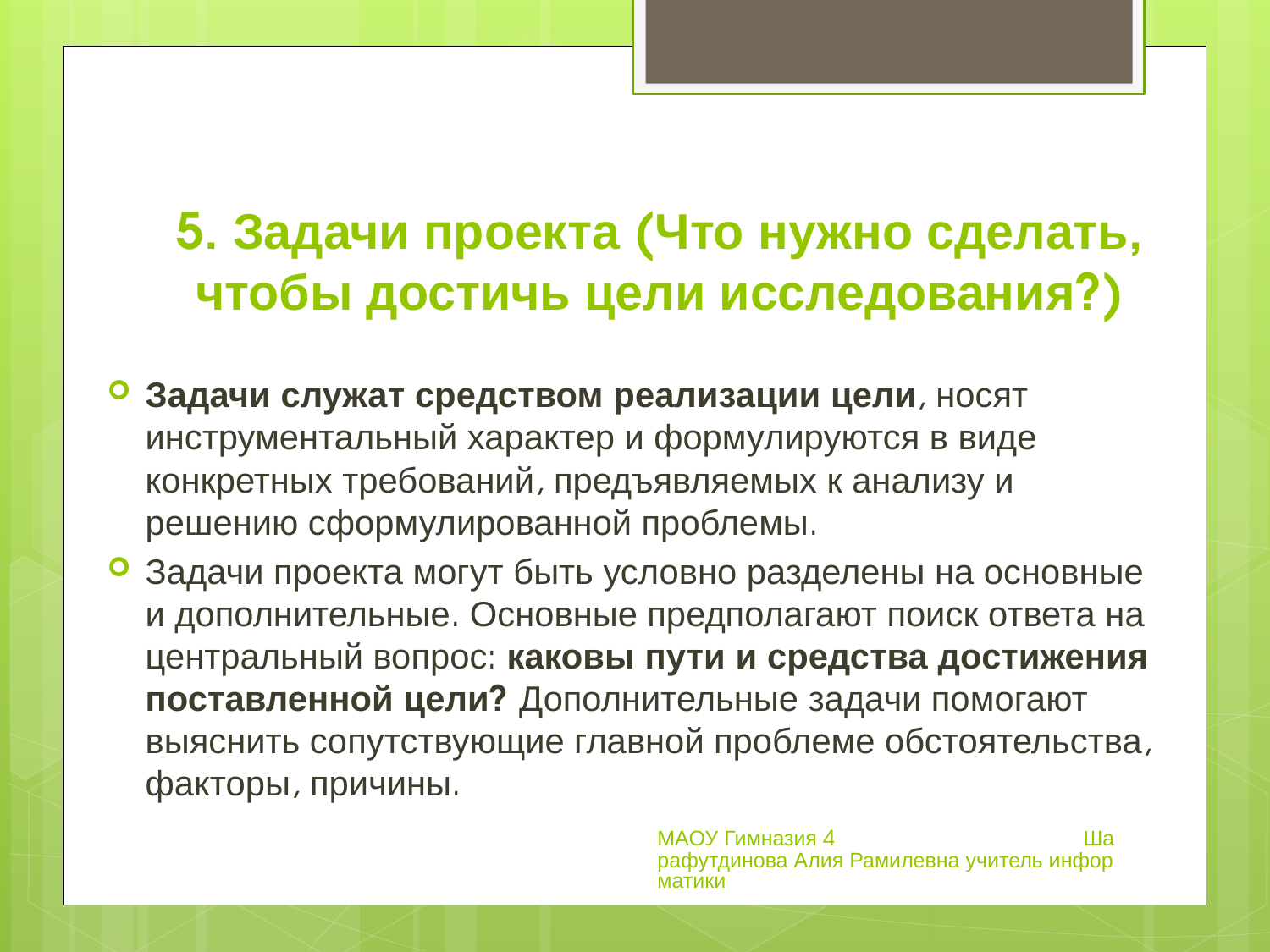

# 5. Задачи проекта (Что нужно сделать, чтобы достичь цели исследования?)
Задачи служат средством реализации цели, носят инструментальный характер и формулируются в виде конкретных требований, предъявляемых к анализу и решению сформулированной проблемы.
Задачи проекта могут быть условно разделены на основные и дополнительные. Основные предполагают поиск ответа на центральный вопрос: каковы пути и средства достижения поставленной цели? Дополнительные задачи помогают выяснить сопутствующие главной проблеме обстоятельства, факторы, причины.
МАОУ Гимназия 4                                          Шарафутдинова Алия Рамилевна учитель информатики